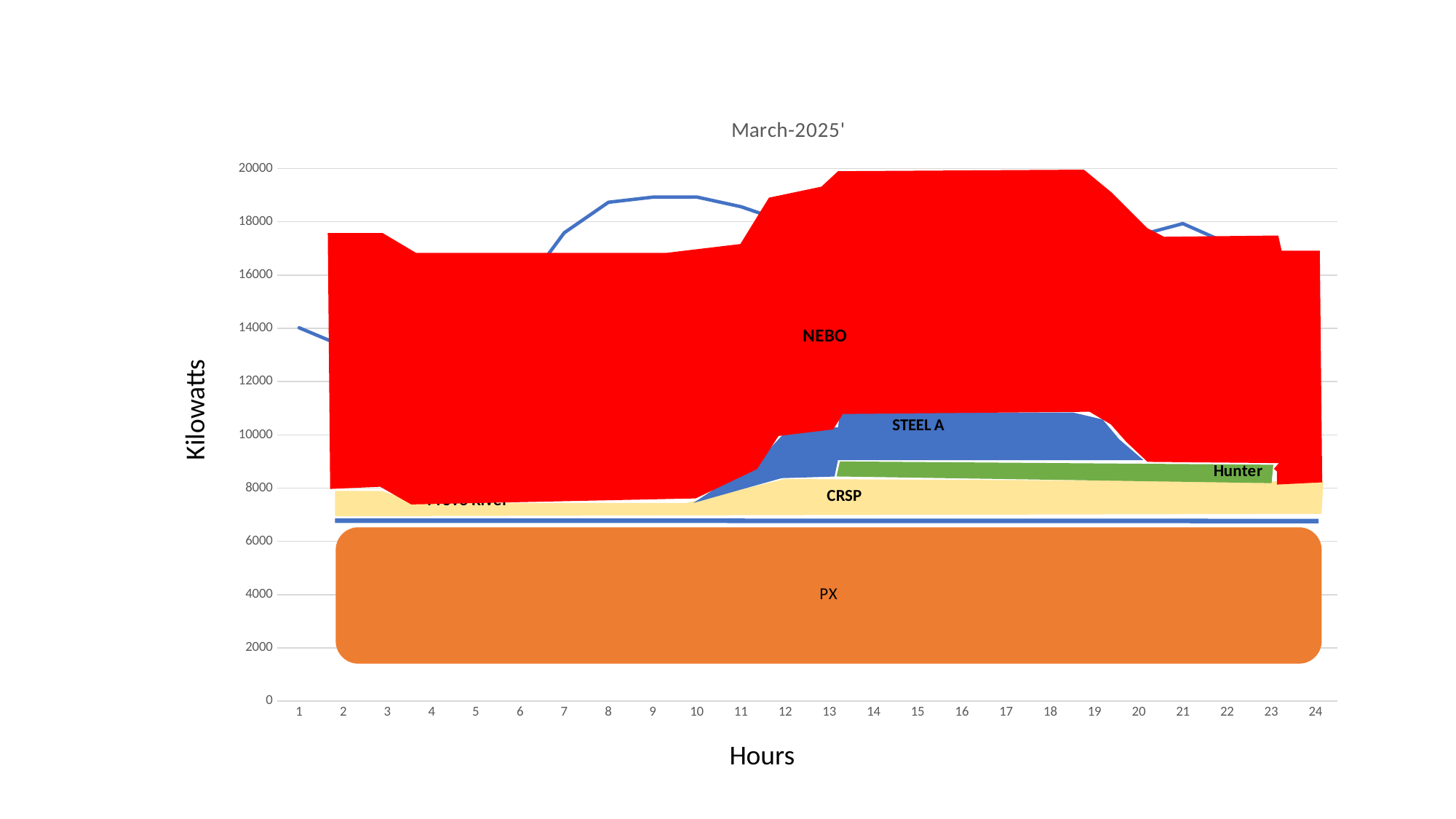

### Chart:

| Category | March-2025' |
|---|---|
Kilowatts
Hours